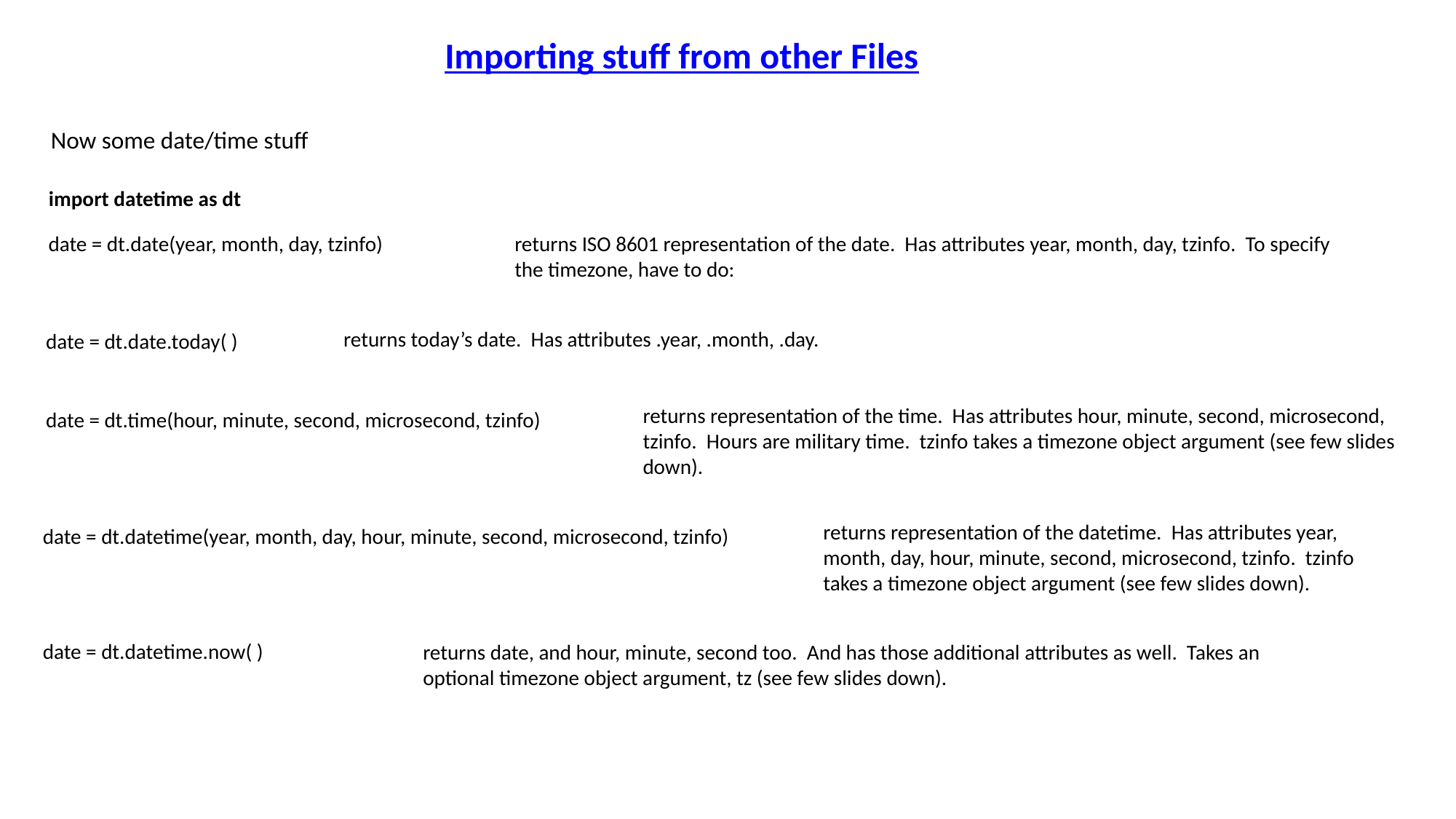

Importing stuff from other Files
Now some date/time stuff
import datetime as dt
date = dt.date(year, month, day, tzinfo)
returns ISO 8601 representation of the date.  Has attributes year, month, day, tzinfo.  To specify the timezone, have to do:
returns today’s date.  Has attributes .year, .month, .day.
date = dt.date.today( )
returns representation of the time.  Has attributes hour, minute, second, microsecond, tzinfo.  Hours are military time.  tzinfo takes a timezone object argument (see few slides down).
date = dt.time(hour, minute, second, microsecond, tzinfo)
returns representation of the datetime.  Has attributes year, month, day, hour, minute, second, microsecond, tzinfo.  tzinfo takes a timezone object argument (see few slides down).
date = dt.datetime(year, month, day, hour, minute, second, microsecond, tzinfo)
date = dt.datetime.now( )
returns date, and hour, minute, second too.  And has those additional attributes as well.  Takes an optional timezone object argument, tz (see few slides down).